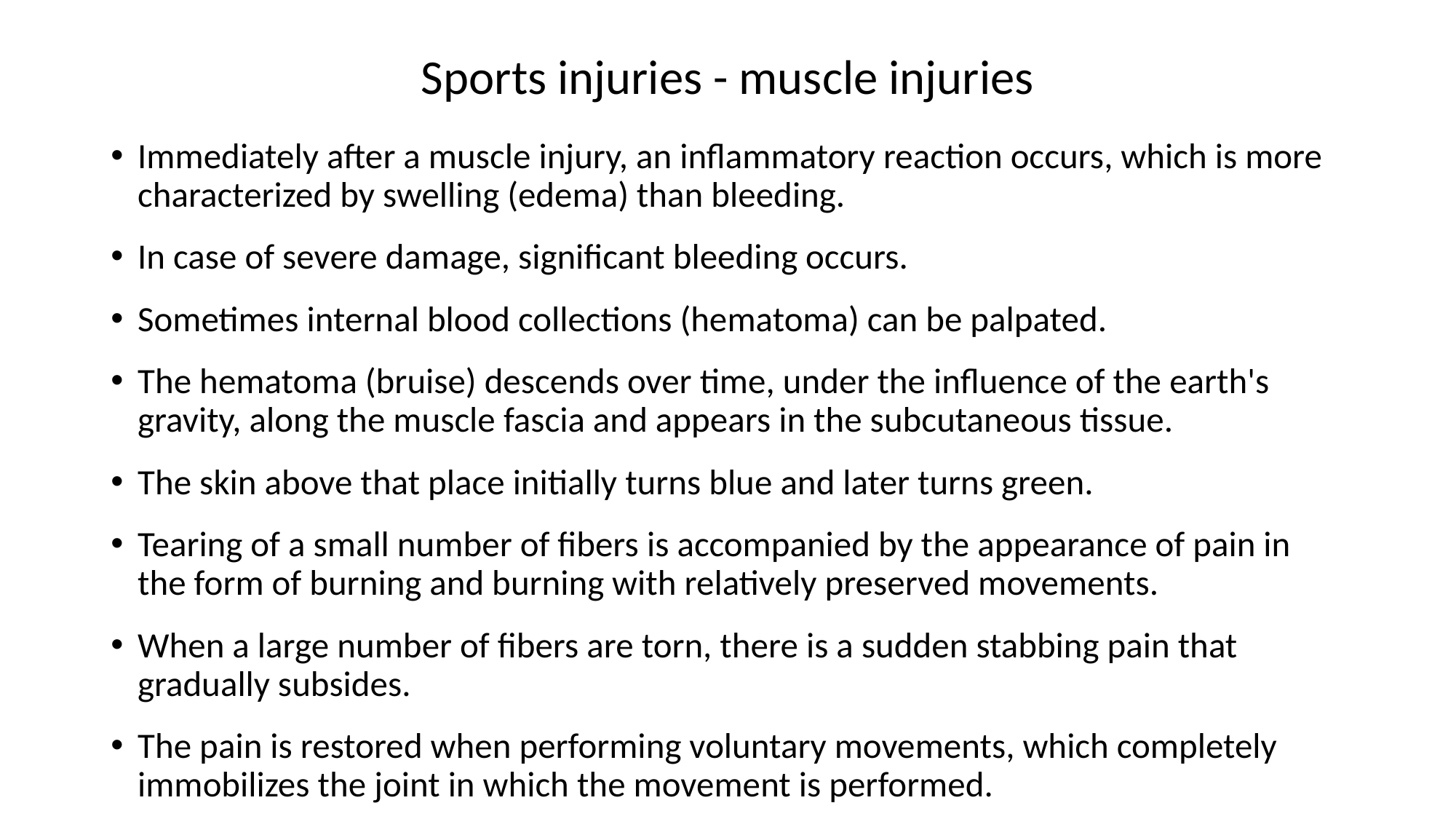

# Sports injuries - muscle injuries
Immediately after a muscle injury, an inflammatory reaction occurs, which is more characterized by swelling (edema) than bleeding.
In case of severe damage, significant bleeding occurs.
Sometimes internal blood collections (hematoma) can be palpated.
The hematoma (bruise) descends over time, under the influence of the earth's gravity, along the muscle fascia and appears in the subcutaneous tissue.
The skin above that place initially turns blue and later turns green.
Tearing of a small number of fibers is accompanied by the appearance of pain in the form of burning and burning with relatively preserved movements.
When a large number of fibers are torn, there is a sudden stabbing pain that gradually subsides.
The pain is restored when performing voluntary movements, which completely immobilizes the joint in which the movement is performed.